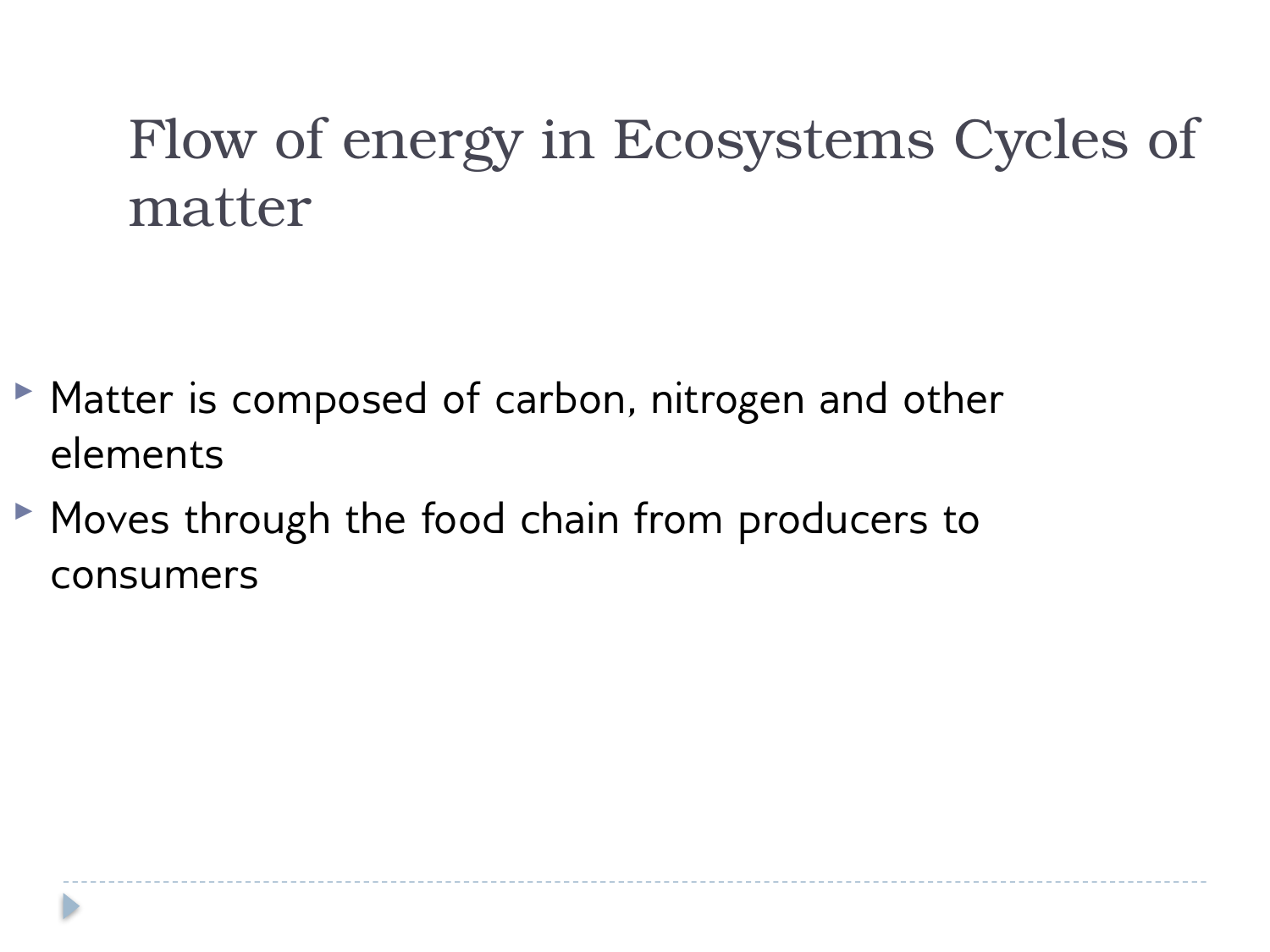

Flow of energy in Ecosystems Cycles of matter
Matter is composed of carbon, nitrogen and other elements
Moves through the food chain from producers to consumers